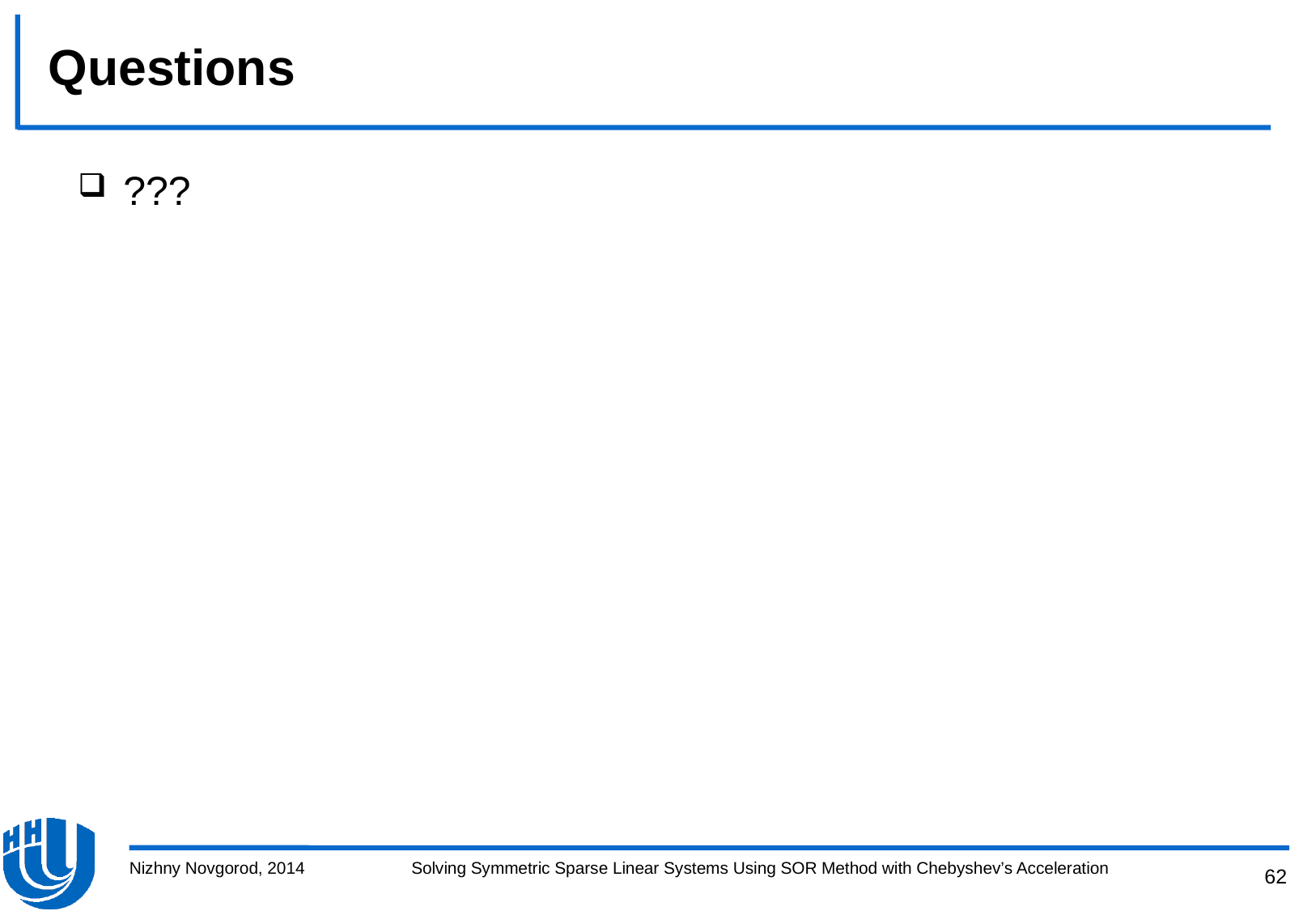

# Questions
???
Nizhny Novgorod, 2014
Solving Symmetric Sparse Linear Systems Using SOR Method with Chebyshev’s Acceleration